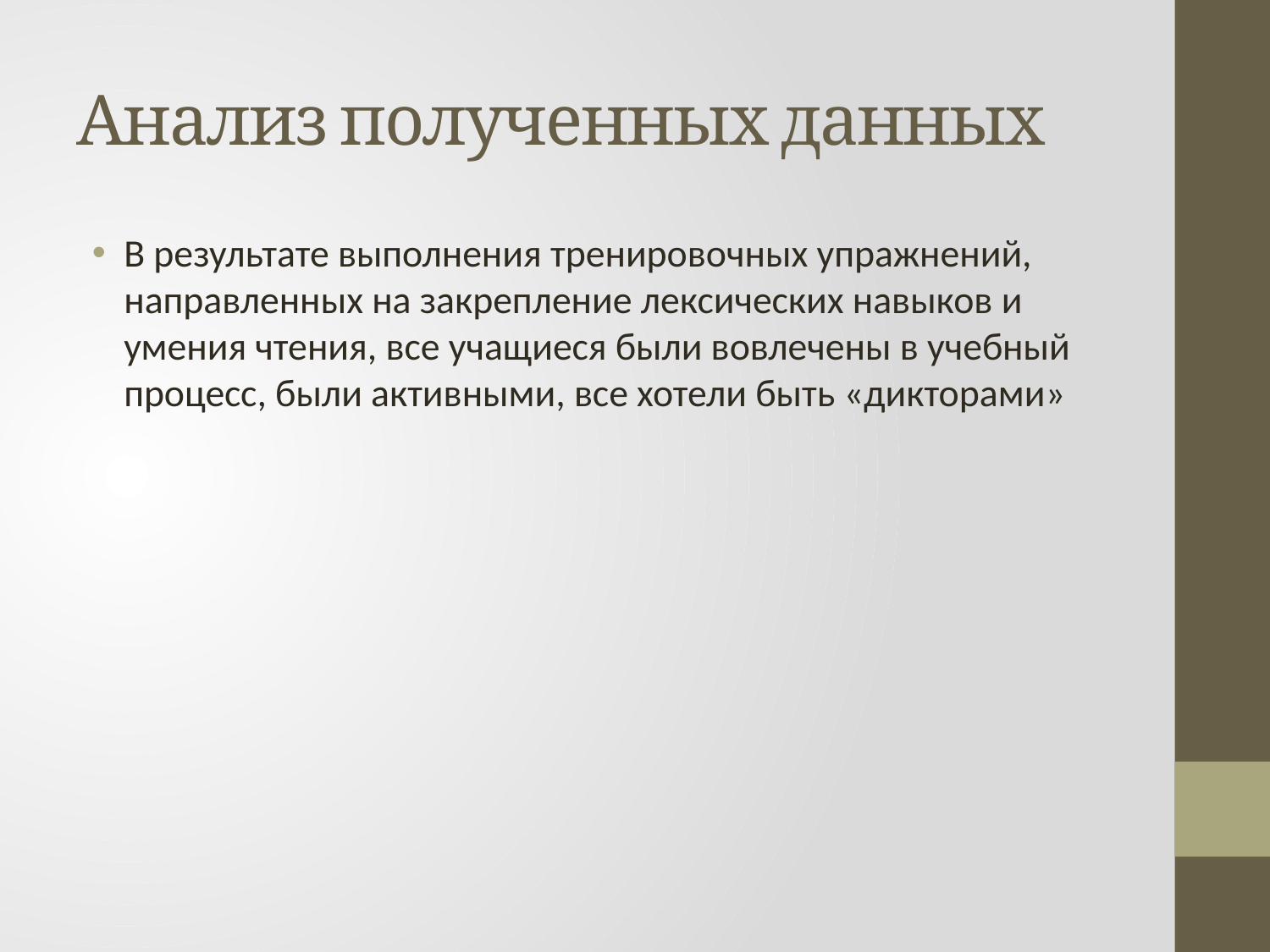

# Анализ полученных данных
В результате выполнения тренировочных упражнений, направленных на закрепление лексических навыков и умения чтения, все учащиеся были вовлечены в учебный процесс, были активными, все хотели быть «дикторами»